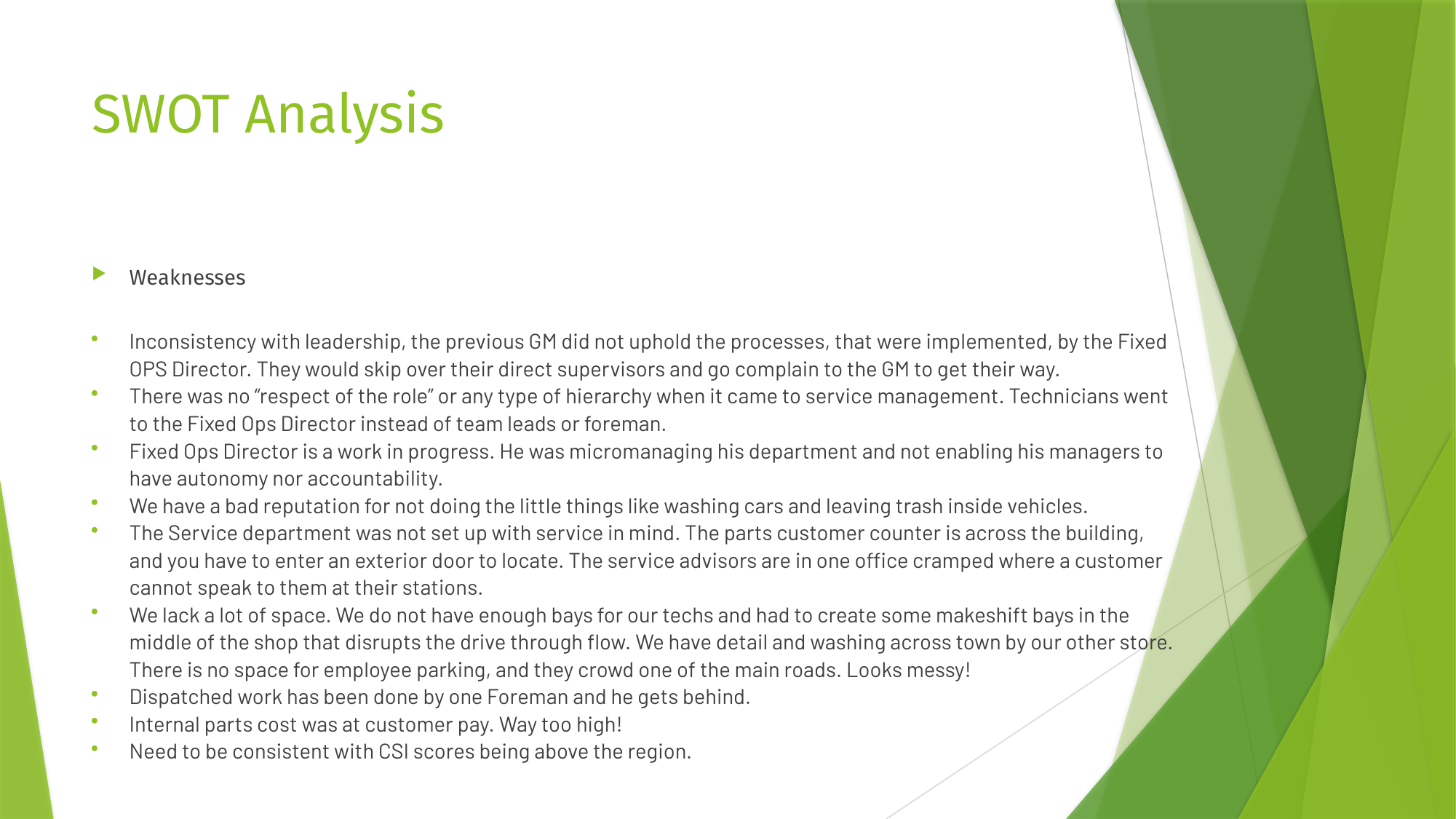

# SWOT Analysis
Weaknesses

Inconsistency with leadership, the previous GM did not uphold the processes, that were implemented, by the Fixed OPS Director. They would skip over their direct supervisors and go complain to the GM to get their way.
There was no “respect of the role” or any type of hierarchy when it came to service management. Technicians went to the Fixed Ops Director instead of team leads or foreman.
Fixed Ops Director is a work in progress. He was micromanaging his department and not enabling his managers to have autonomy nor accountability.
We have a bad reputation for not doing the little things like washing cars and leaving trash inside vehicles.
The Service department was not set up with service in mind. The parts customer counter is across the building, and you have to enter an exterior door to locate. The service advisors are in one office cramped where a customer cannot speak to them at their stations.
We lack a lot of space. We do not have enough bays for our techs and had to create some makeshift bays in the middle of the shop that disrupts the drive through flow. We have detail and washing across town by our other store. There is no space for employee parking, and they crowd one of the main roads. Looks messy!
Dispatched work has been done by one Foreman and he gets behind.
Internal parts cost was at customer pay. Way too high!
Need to be consistent with CSI scores being above the region.